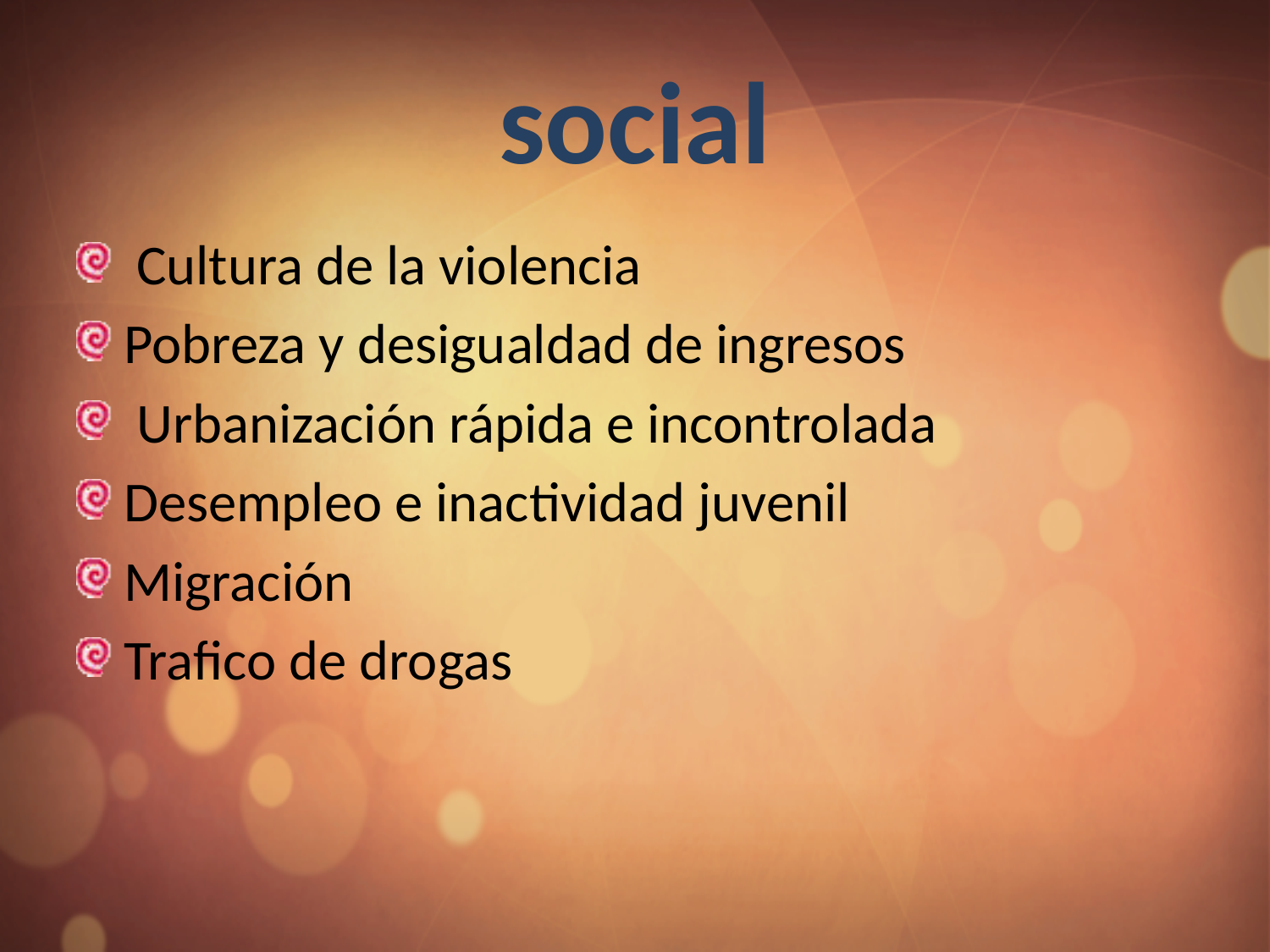

# social
 Cultura de la violencia
Pobreza y desigualdad de ingresos
 Urbanización rápida e incontrolada
Desempleo e inactividad juvenil
Migración
Trafico de drogas